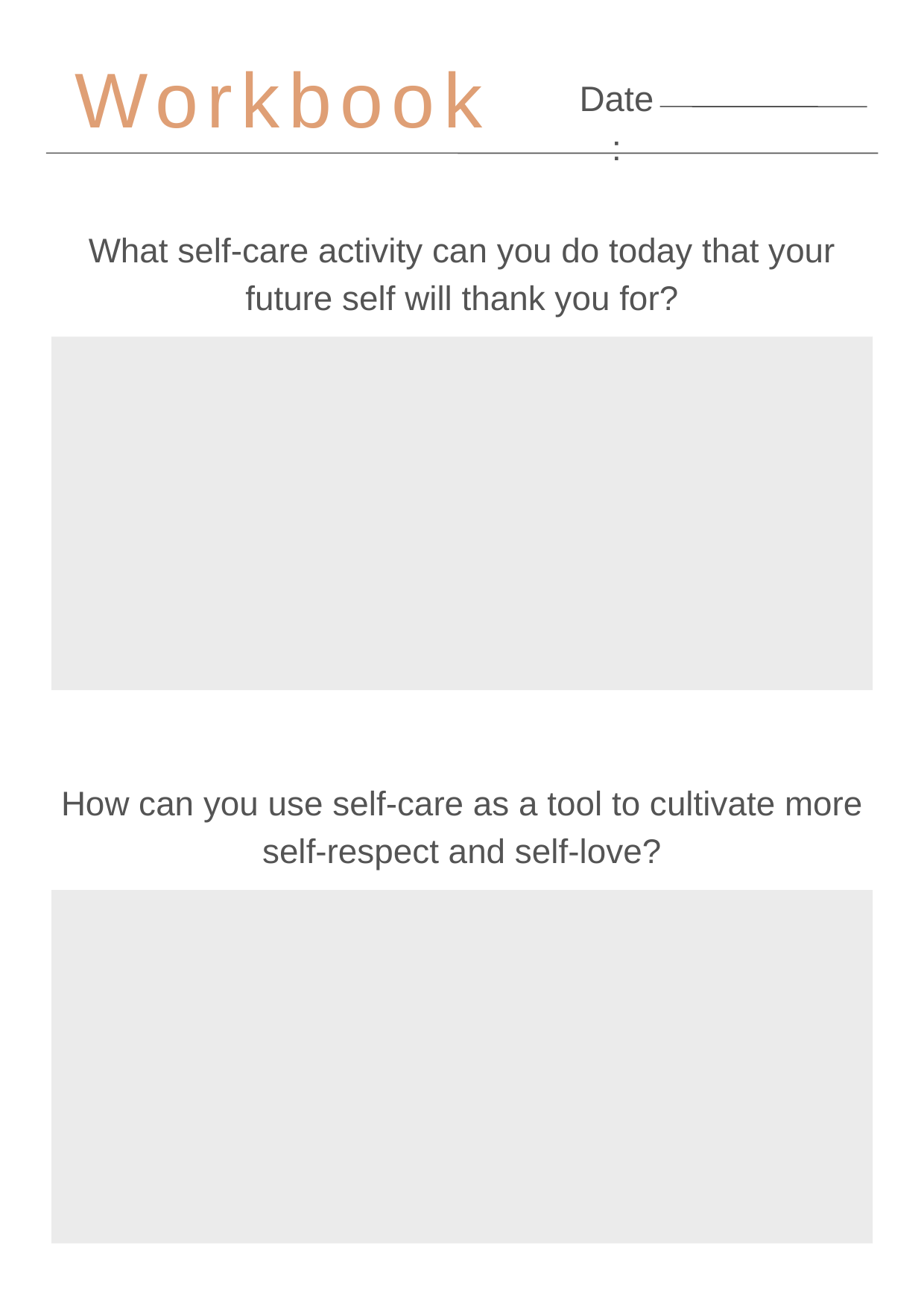

Workbook
Date:

What self-care activity can you do today that your future self will thank you for?

How can you use self-care as a tool to cultivate more self-respect and self-love?